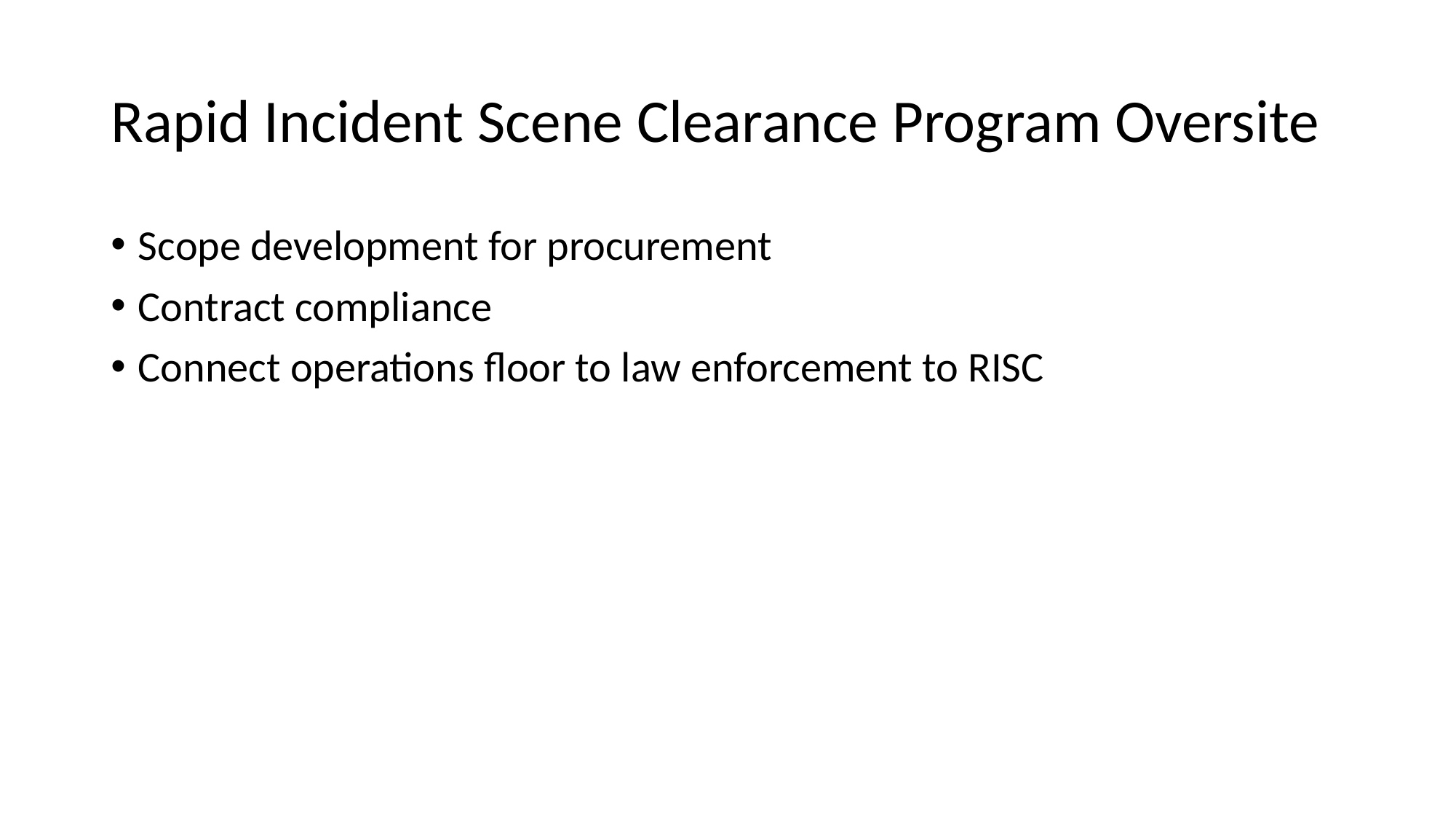

# Rapid Incident Scene Clearance Program Oversite
Scope development for procurement
Contract compliance
Connect operations floor to law enforcement to RISC